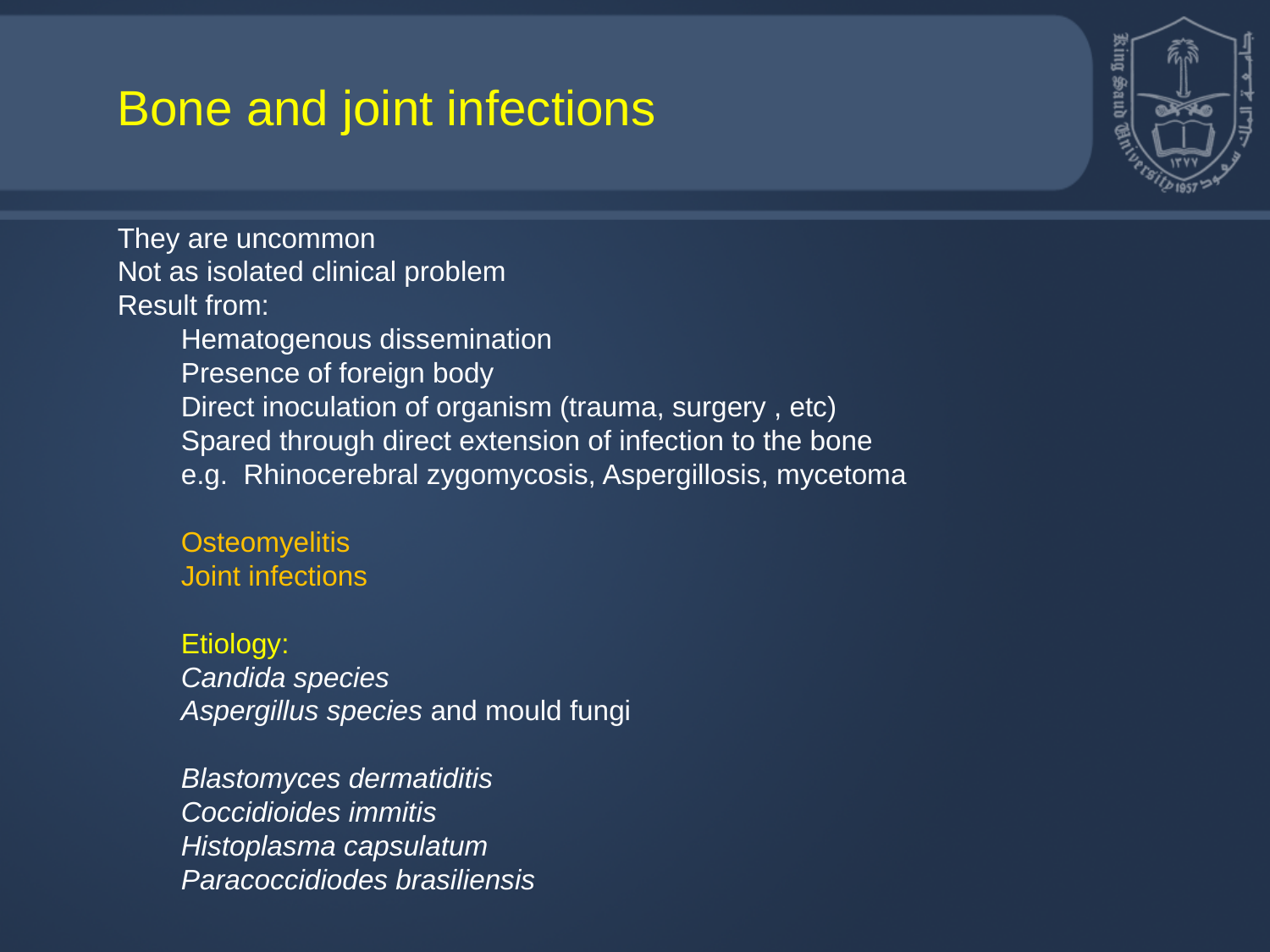

Bone and joint infections

They are uncommon
Not as isolated clinical problem
Result from:
Hematogenous dissemination
Presence of foreign body
Direct inoculation of organism (trauma, surgery , etc)
Spared through direct extension of infection to the bone
e.g.  Rhinocerebral zygomycosis, Aspergillosis, mycetoma

Osteomyelitis
Joint infections

Etiology:
Candida species
Aspergillus species and mould fungi

Blastomyces dermatiditis
Coccidioides immitis
Histoplasma capsulatum
Paracoccidiodes brasiliensis